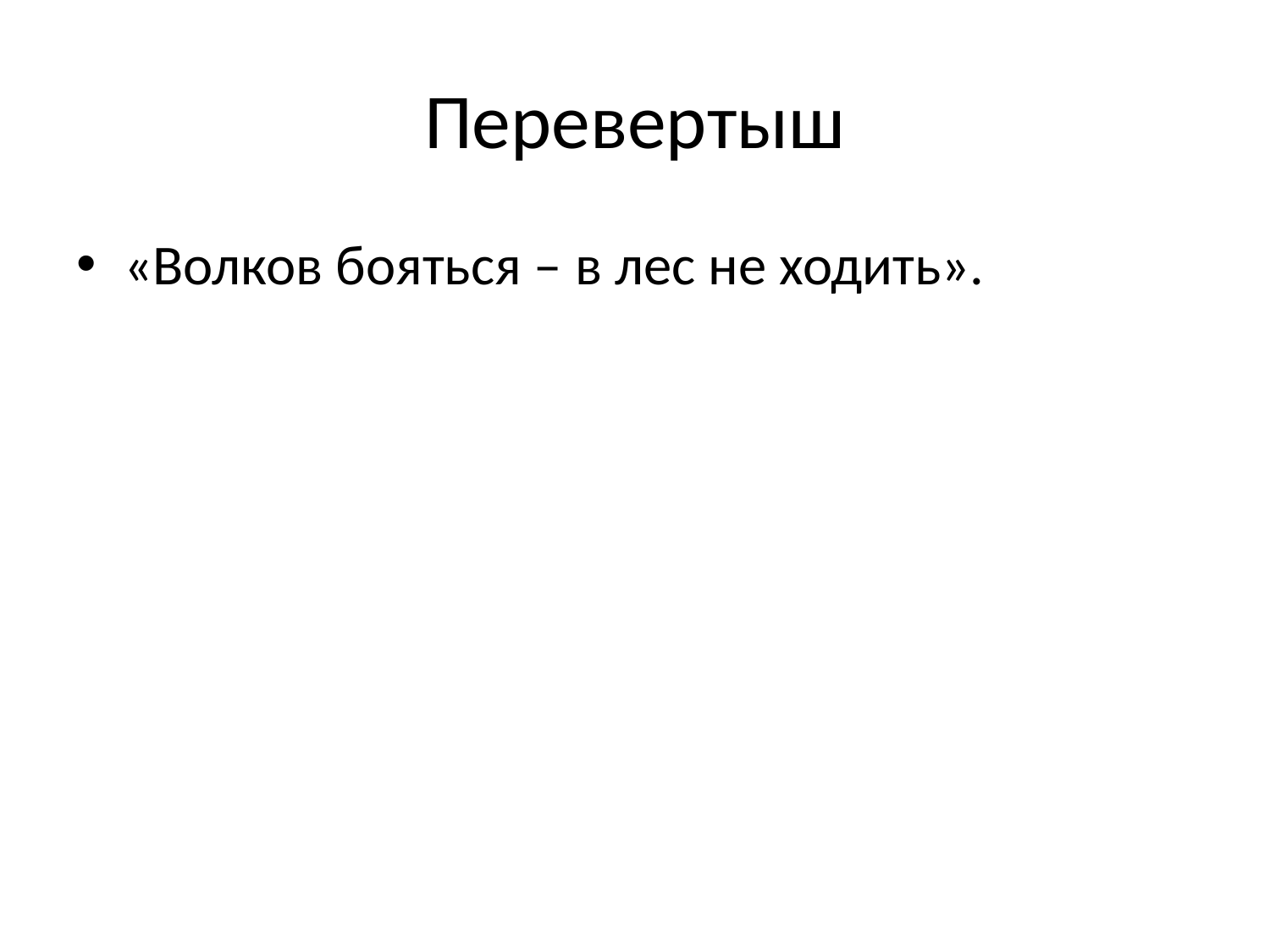

# Перевертыш
«Волков бояться – в лес не ходить».